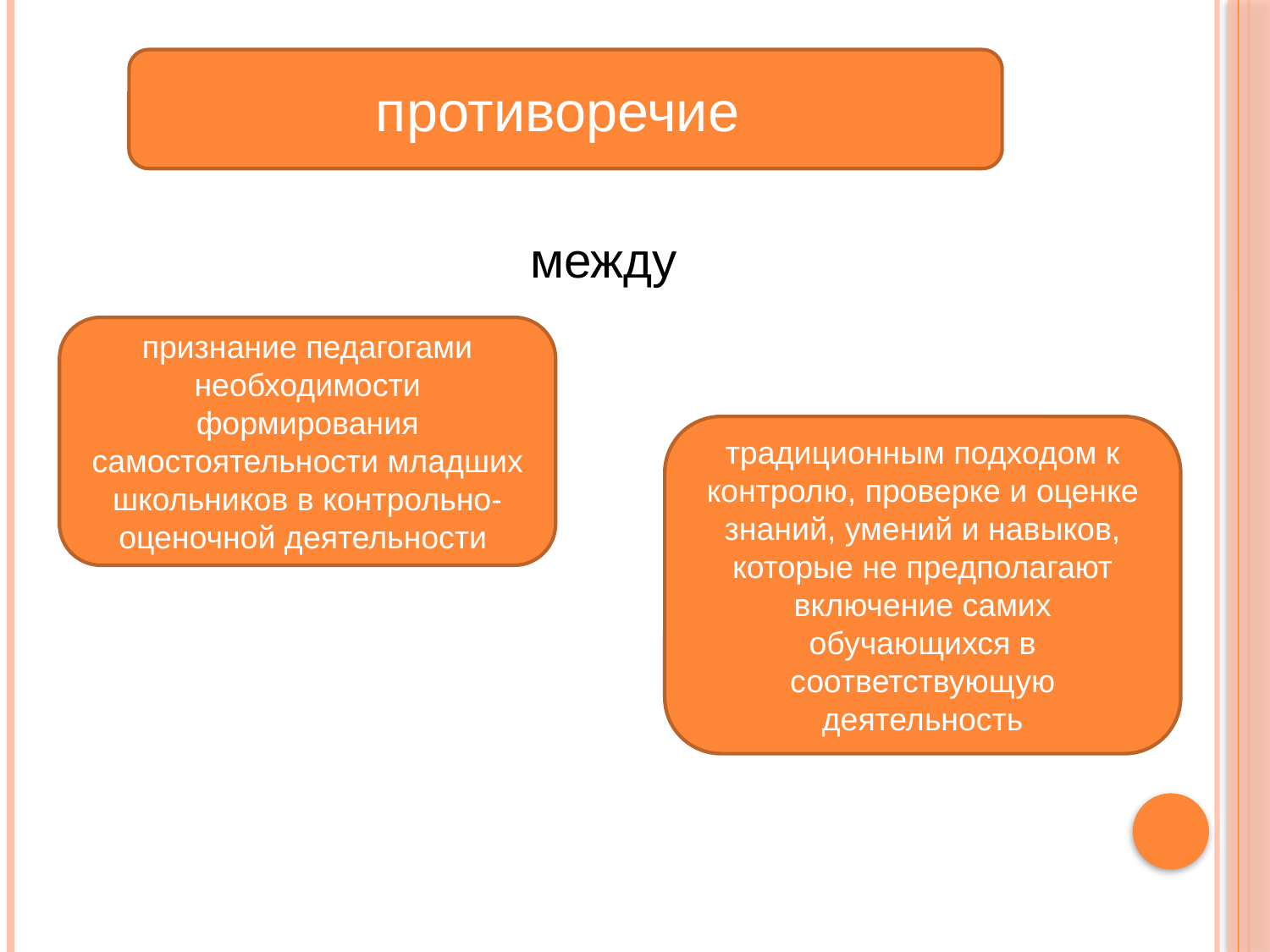

#
противоречие
                                 между
признание педагогами необходимости формирования самостоятельности младших школьников в контрольно-оценочной деятельности
традиционным подходом к контролю, проверке и оценке знаний, умений и навыков, которые не предполагают включение самих обучающихся в соответствующую деятельность